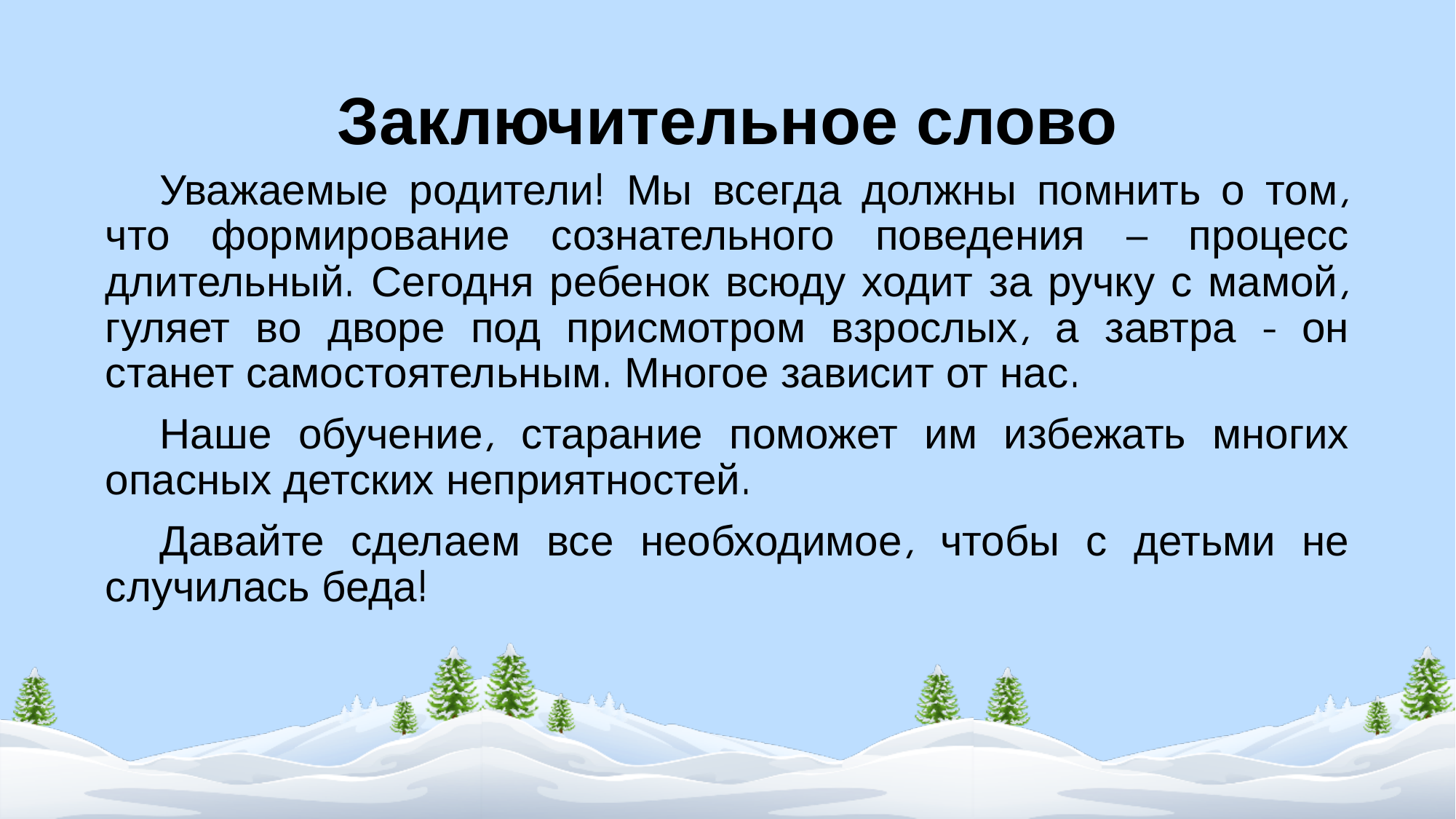

# Заключительное слово
Уважаемые родители! Мы всегда должны помнить о том, что формирование сознательного поведения – процесс длительный. Сегодня ребенок всюду ходит за ручку с мамой, гуляет во дворе под присмотром взрослых, а завтра - он станет самостоятельным. Многое зависит от нас.
Наше обучение, старание поможет им избежать многих опасных детских неприятностей.
Давайте сделаем все необходимое, чтобы с детьми не случилась беда!